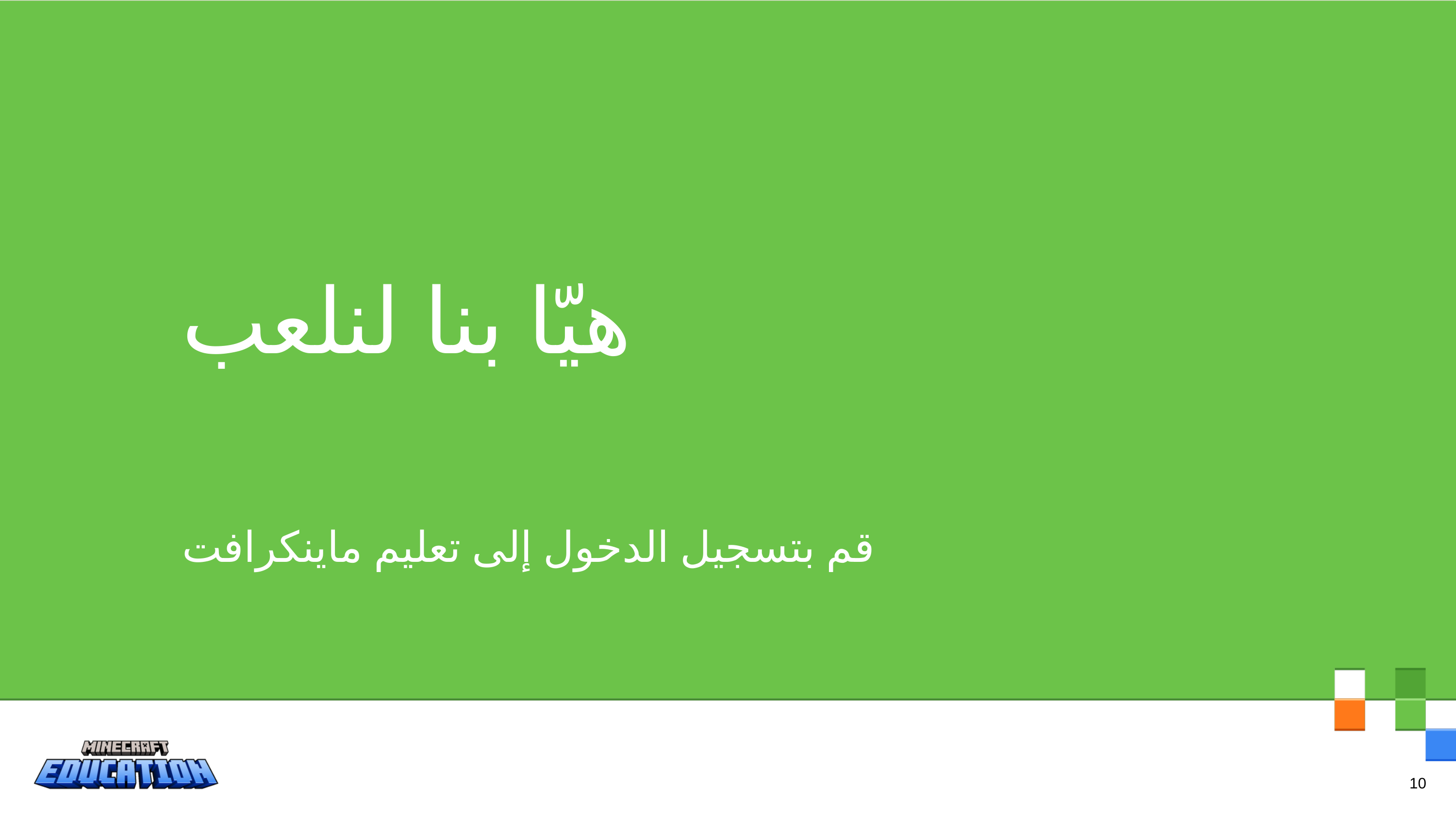

هيّا بنا لنلعب
قم بتسجيل الدخول إلى تعليم ماينكرافت

10